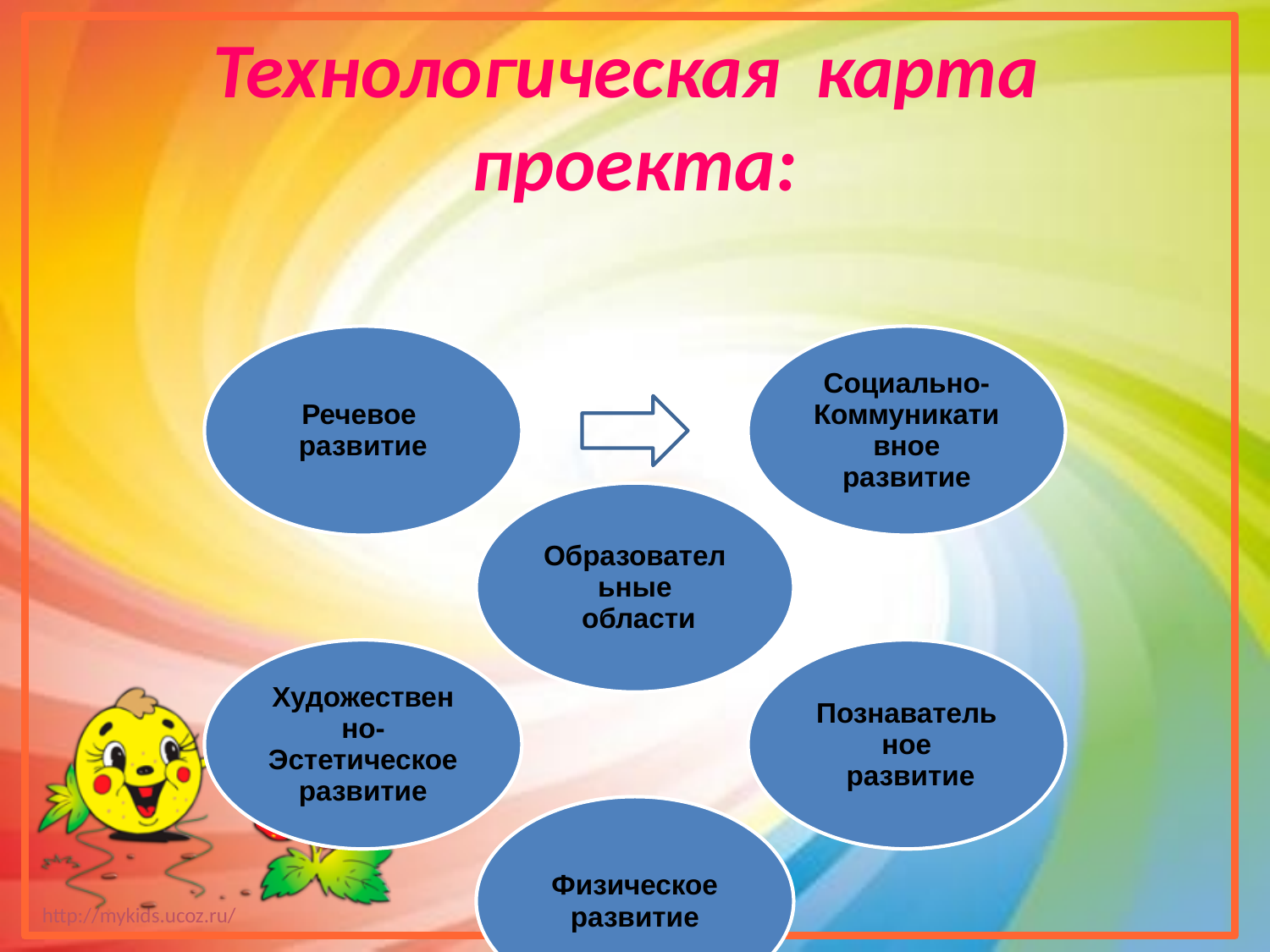

# Технологическая  карта  проекта:
Образовательные
 области
Социально-
Коммуникативное
развитие
Познавательное
 развитие
Физическое
развитие
Художественно-
Эстетическое
развитие
Речевое
развитие